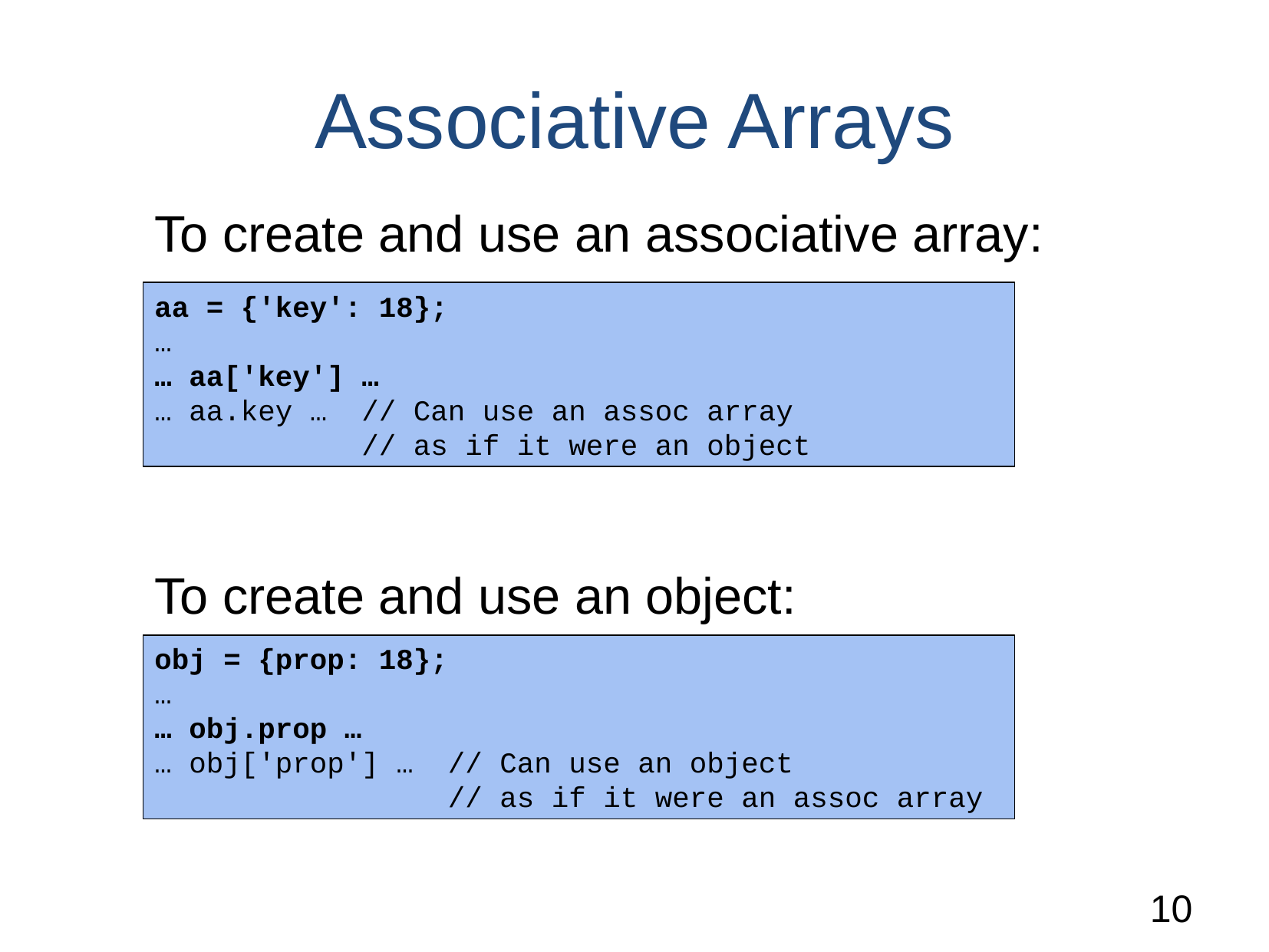

# Associative Arrays
To create and use an associative array:
aa = {'key': 18};
…
… aa['key'] …
… aa.key …  // Can use an assoc array
            // as if it were an object
To create and use an object:
obj = {prop: 18};
…
… obj.prop …
… obj['prop'] …  // Can use an object
                 // as if it were an assoc array
10